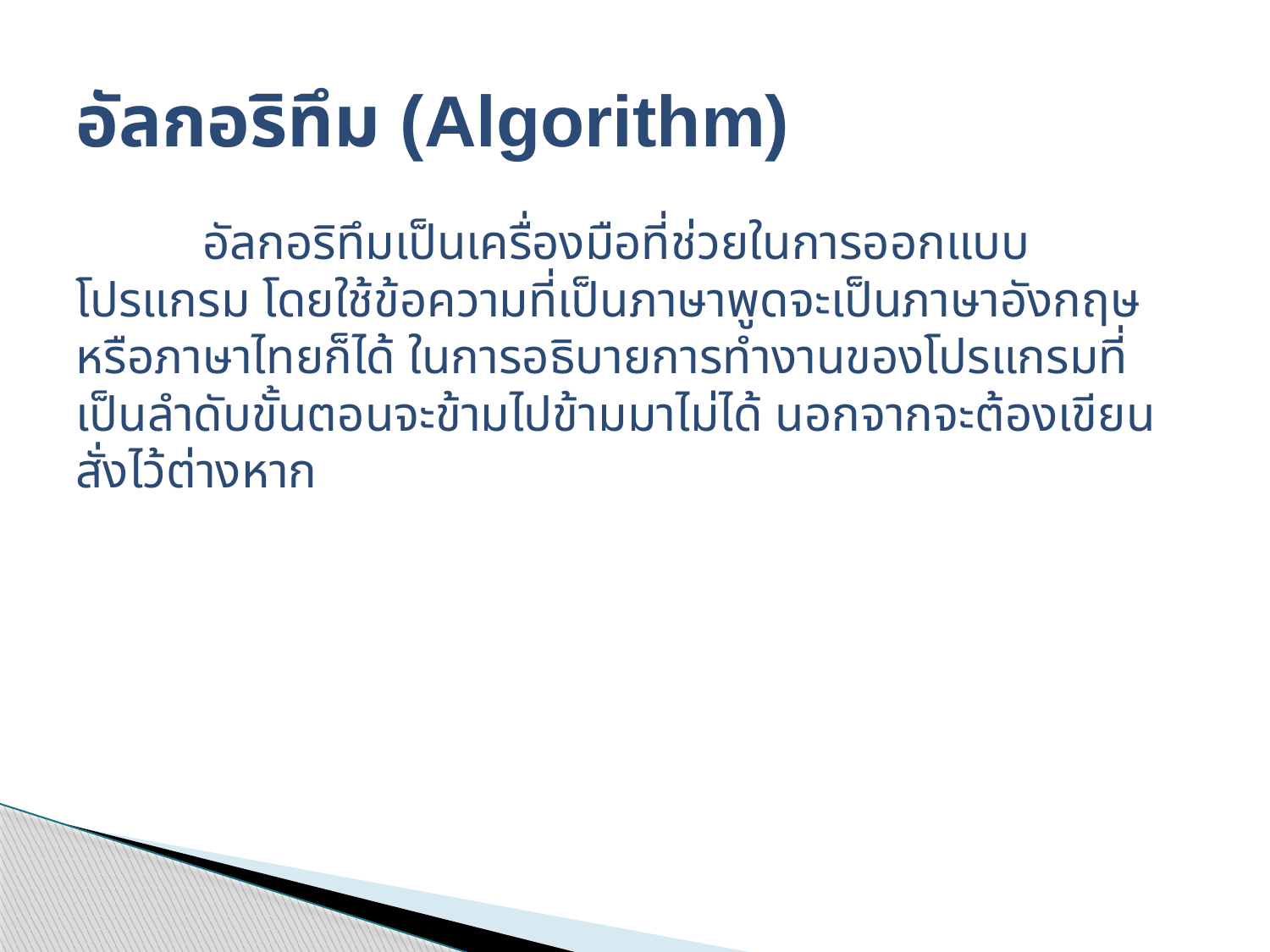

# อัลกอริทึม (Algorithm)
	อัลกอริทึมเป็นเครื่องมือที่ช่วยในการออกแบบโปรแกรม โดยใช้ข้อความที่เป็นภาษาพูดจะเป็นภาษาอังกฤษหรือภาษาไทยก็ได้ ในการอธิบายการทำงานของโปรแกรมที่เป็นลำดับขั้นตอนจะข้ามไปข้ามมาไม่ได้ นอกจากจะต้องเขียนสั่งไว้ต่างหาก